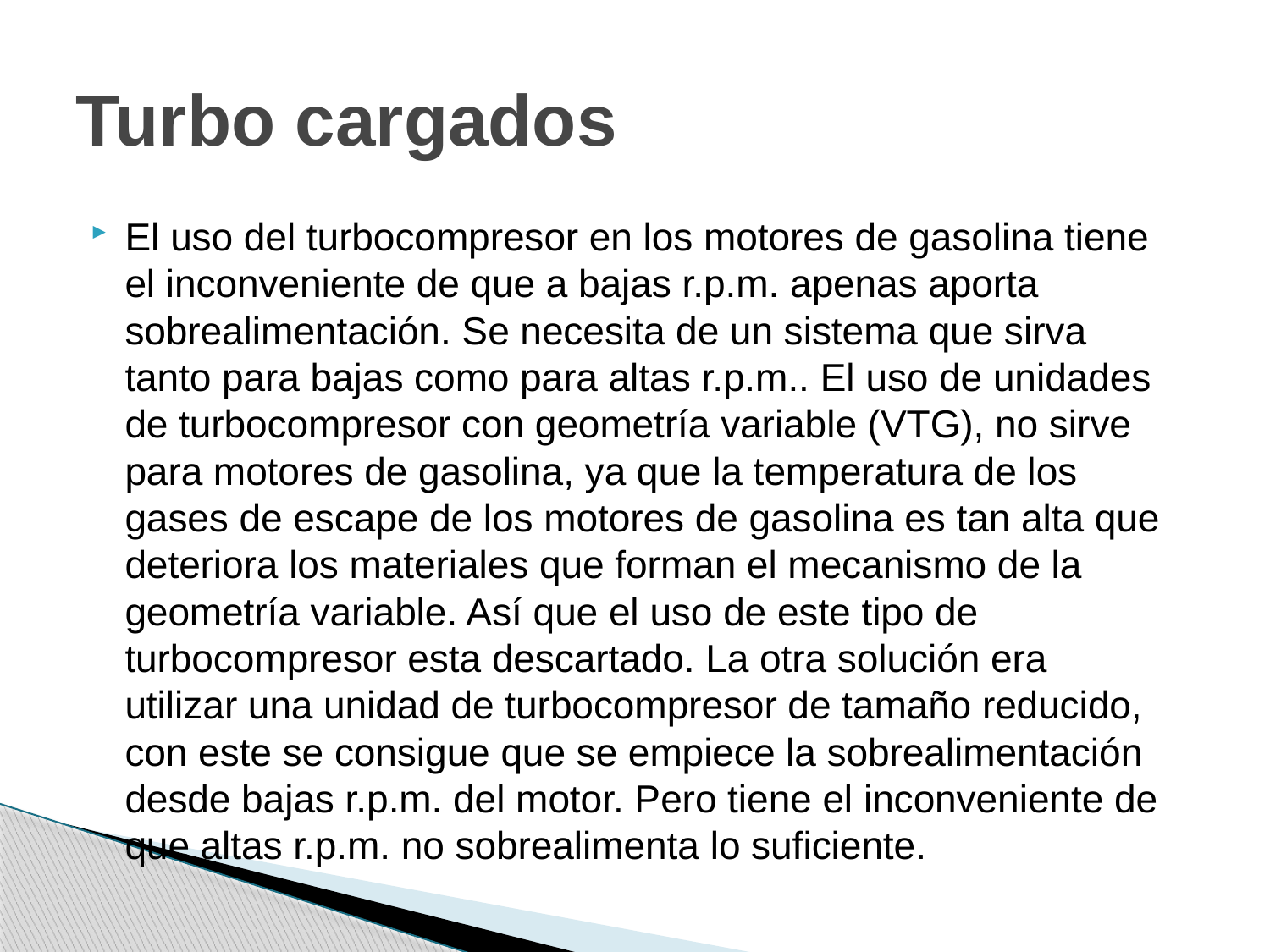

# Turbo cargados
El uso del turbocompresor en los motores de gasolina tiene el inconveniente de que a bajas r.p.m. apenas aporta sobrealimentación. Se necesita de un sistema que sirva tanto para bajas como para altas r.p.m.. El uso de unidades de turbocompresor con geometría variable (VTG), no sirve para motores de gasolina, ya que la temperatura de los gases de escape de los motores de gasolina es tan alta que deteriora los materiales que forman el mecanismo de la geometría variable. Así que el uso de este tipo de turbocompresor esta descartado. La otra solución era utilizar una unidad de turbocompresor de tamaño reducido, con este se consigue que se empiece la sobrealimentación desde bajas r.p.m. del motor. Pero tiene el inconveniente de que altas r.p.m. no sobrealimenta lo suficiente.